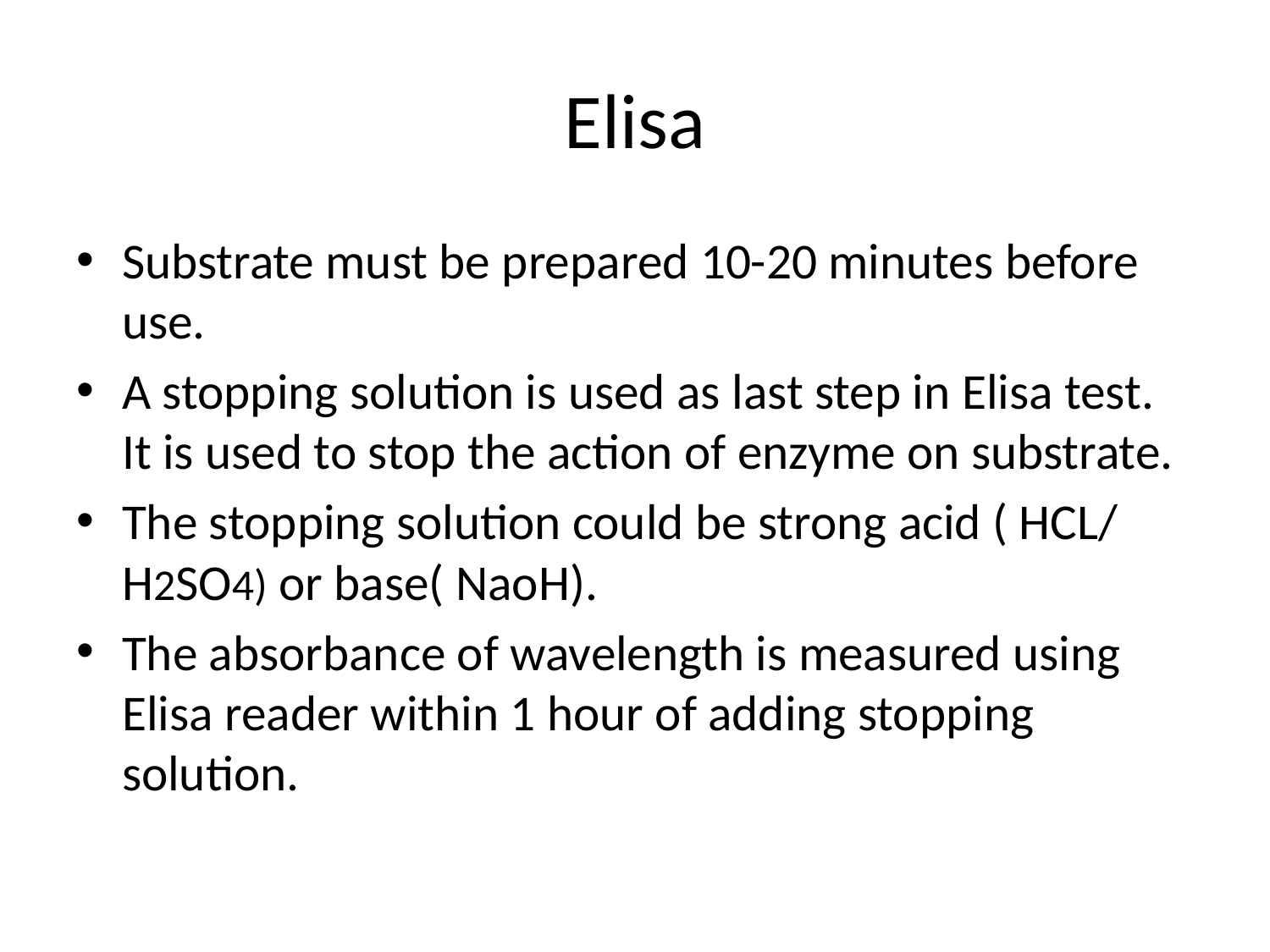

# Elisa
Substrate must be prepared 10-20 minutes before use.
A stopping solution is used as last step in Elisa test. It is used to stop the action of enzyme on substrate.
The stopping solution could be strong acid ( HCL/ H2SO4) or base( NaoH).
The absorbance of wavelength is measured using Elisa reader within 1 hour of adding stopping solution.